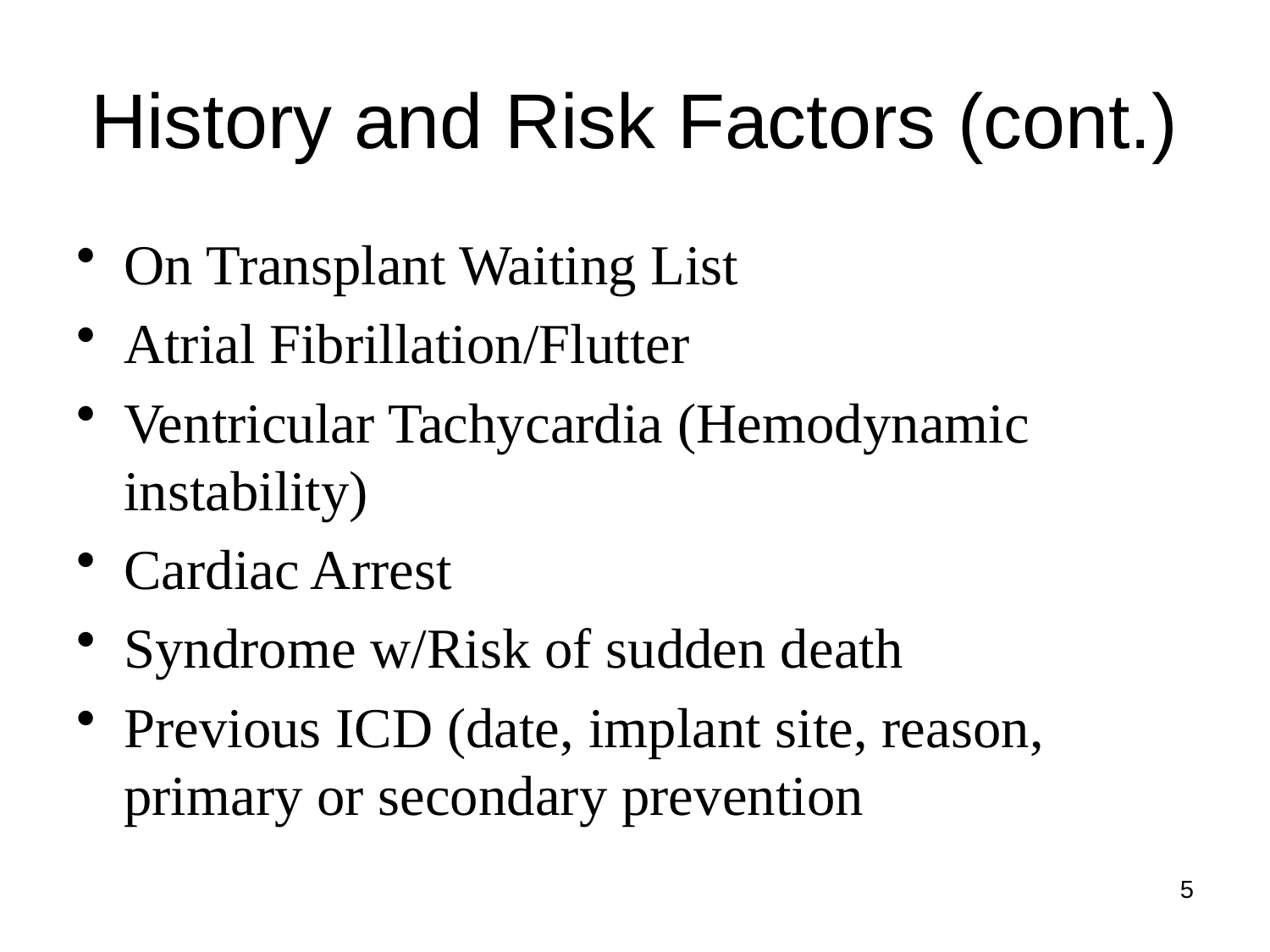

# History and Risk Factors (cont.)
On Transplant Waiting List
Atrial Fibrillation/Flutter
Ventricular Tachycardia (Hemodynamic instability)
Cardiac Arrest
Syndrome w/Risk of sudden death
Previous ICD (date, implant site, reason, primary or secondary prevention

5